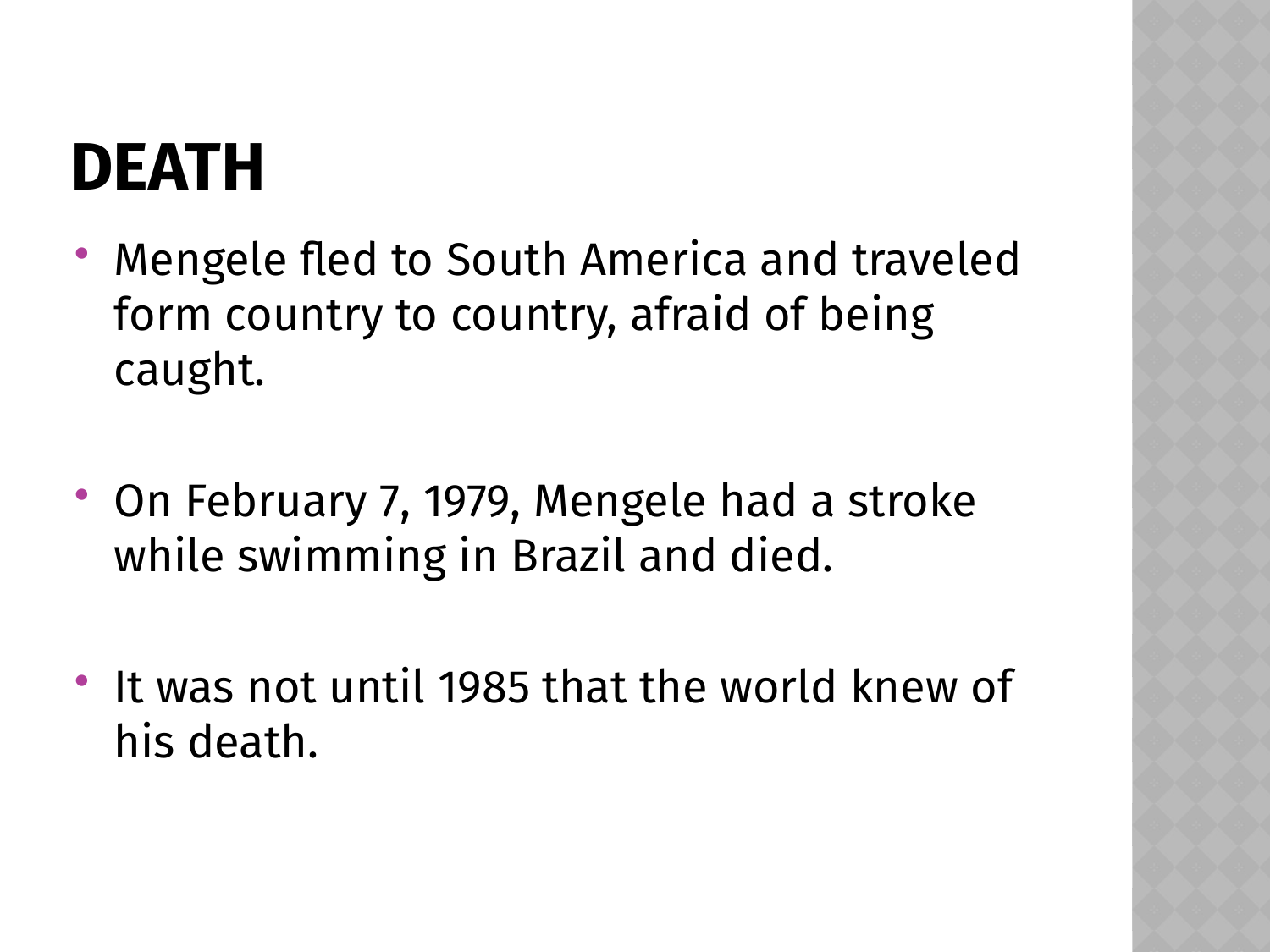

# death
Mengele fled to South America and traveled form country to country, afraid of being caught.

On February 7, 1979, Mengele had a stroke while swimming in Brazil and died.

It was not until 1985 that the world knew of his death.